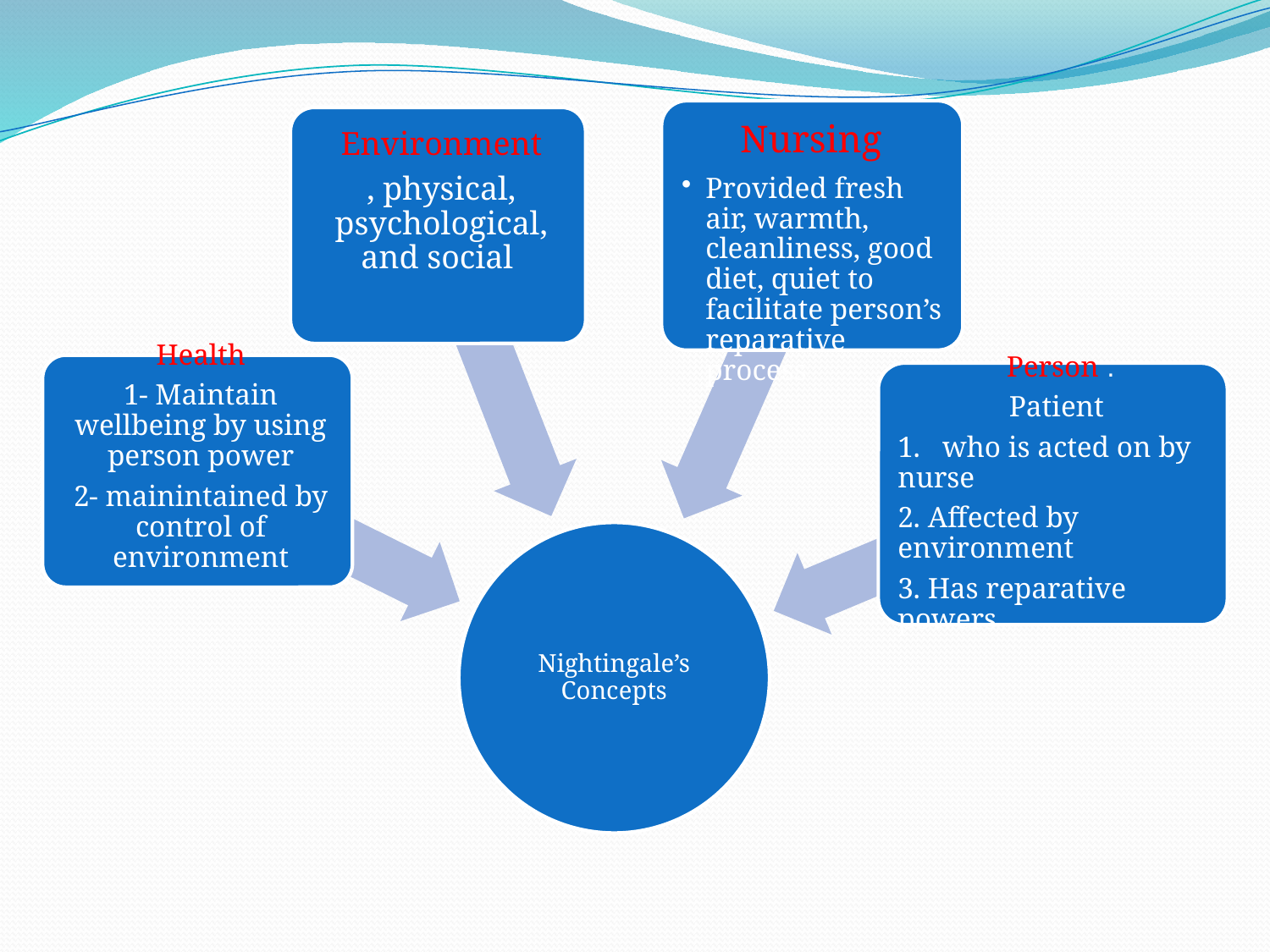

Nightingale’s Concepts

Health
1- Maintain wellbeing by using person power
2- mainintained by control of environment

Environment
, physical, psychological, and social

Nursing
Provided fresh air, warmth, cleanliness, good diet, quiet to facilitate person’s reparative process
. Person
Patient
1.   who is acted on by nurse
2. Affected by environment
3. Has reparative powers